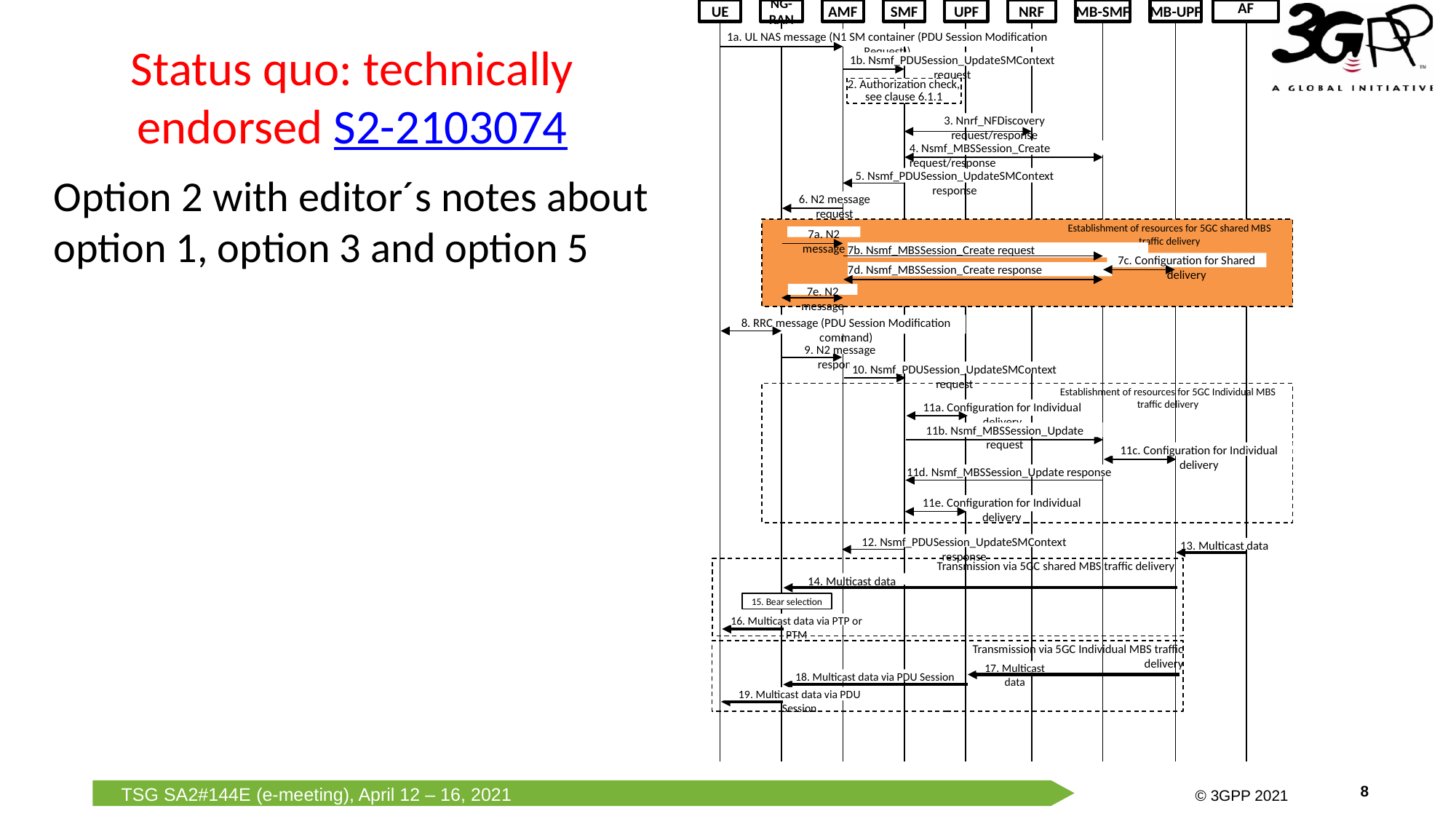

8
UE
NG-RAN
AMF
SMF
UPF
NRF
MB-SMF
MB-UPF
AF
1a. UL NAS message (N1 SM container (PDU Session Modification Request))
1b. Nsmf_PDUSession_UpdateSMContext request
2. Authorization check, see clause 6.1.1
3. Nnrf_NFDiscovery request/response
4. Nsmf_MBSSession_Create request/response
5. Nsmf_PDUSession_UpdateSMContext response
6. N2 message request
Establishment of resources for 5GC shared MBS traffic delivery

7a. N2 message
7b. Nsmf_MBSSession_Create request
7c. Configuration for Shared delivery
7d. Nsmf_MBSSession_Create response
7e. N2 message
8. RRC message (PDU Session Modification command)
9. N2 message response
10. Nsmf_PDUSession_UpdateSMContext request
Establishment of resources for 5GC Individual MBS traffic delivery

11a. Configuration for Individual delivery
11b. Nsmf_MBSSession_Update request
11c. Configuration for Individual delivery
11d. Nsmf_MBSSession_Update response
11e. Configuration for Individual delivery
12. Nsmf_PDUSession_UpdateSMContext response
13. Multicast data

Transmission via 5GC shared MBS traffic delivery
14. Multicast data
15. Bear selection
16. Multicast data via PTP or PTM

Transmission via 5GC Individual MBS traffic delivery
17. Multicast data
18. Multicast data via PDU Session
19. Multicast data via PDU Session
# Status quo: technically endorsed S2-2103074
Option 2 with editor´s notes about option 1, option 3 and option 5